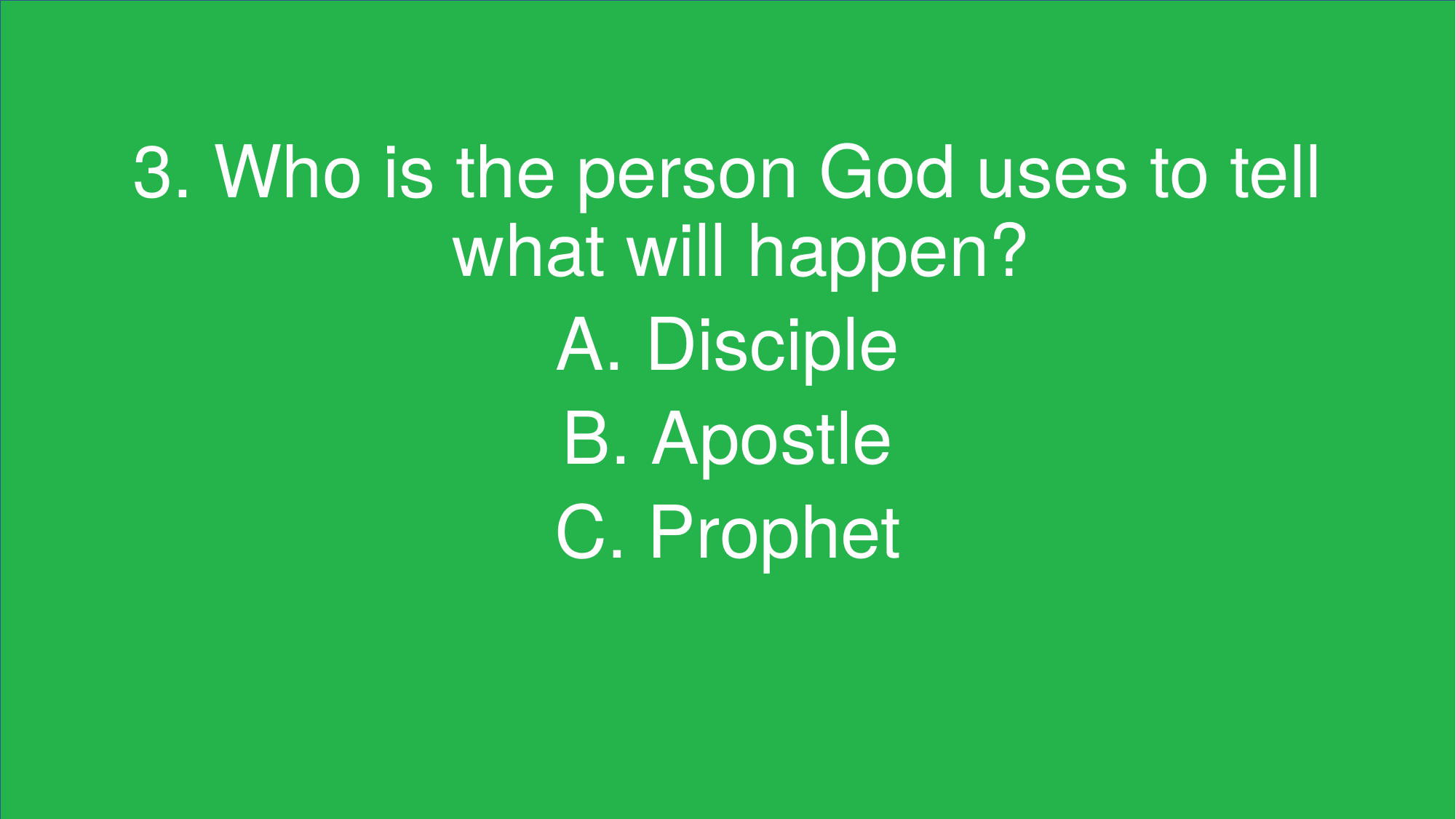

3. Who is the person God uses to tell what will happen?
A. Disciple
B. Apostle
C. Prophet